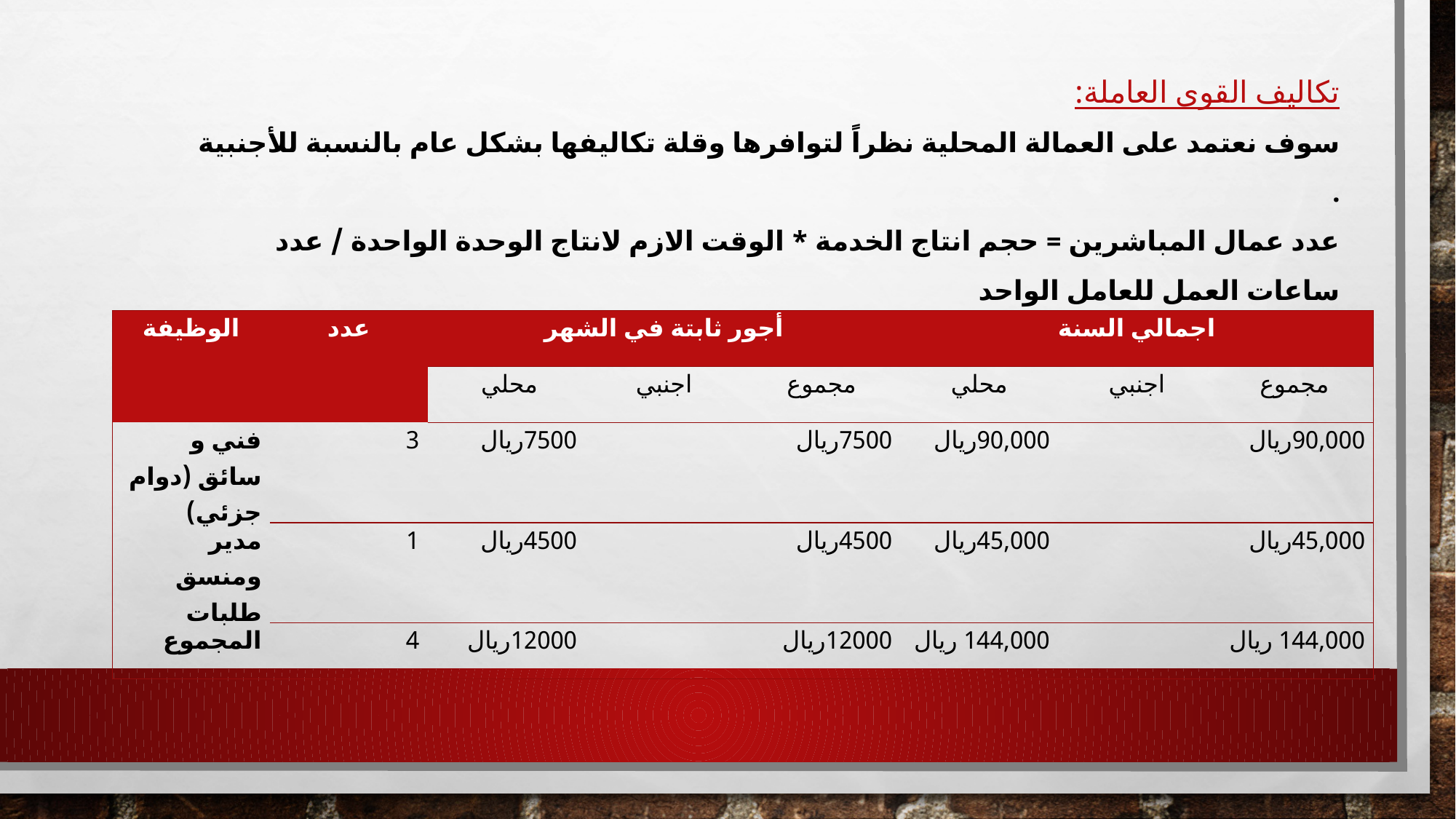

تكاليف القوى العاملة:
سوف نعتمد على العمالة المحلية نظراً لتوافرها وقلة تكاليفها بشكل عام بالنسبة للأجنبية .
عدد عمال المباشرين = حجم انتاج الخدمة * الوقت الازم لانتاج الوحدة الواحدة / عدد ساعات العمل للعامل الواحد
= (12 * 2.5) / 10 ساعات = 3 عمال مباشرين
| الوظيفة | عدد | أجور ثابتة في الشهر |  |  | اجمالي السنة |  |  |
| --- | --- | --- | --- | --- | --- | --- | --- |
|  |  | محلي | اجنبي | مجموع | محلي | اجنبي | مجموع |
| فني و سائق (دوام جزئي) | 3 | 7500ريال |  | 7500ريال | 90,000ريال |  | 90,000ريال |
| مدير ومنسق طلبات | 1 | 4500ريال |  | 4500ريال | 45,000ريال |  | 45,000ريال |
| المجموع | 4 | 12000ريال |  | 12000ريال | 144,000 ريال |  | 144,000 ريال |